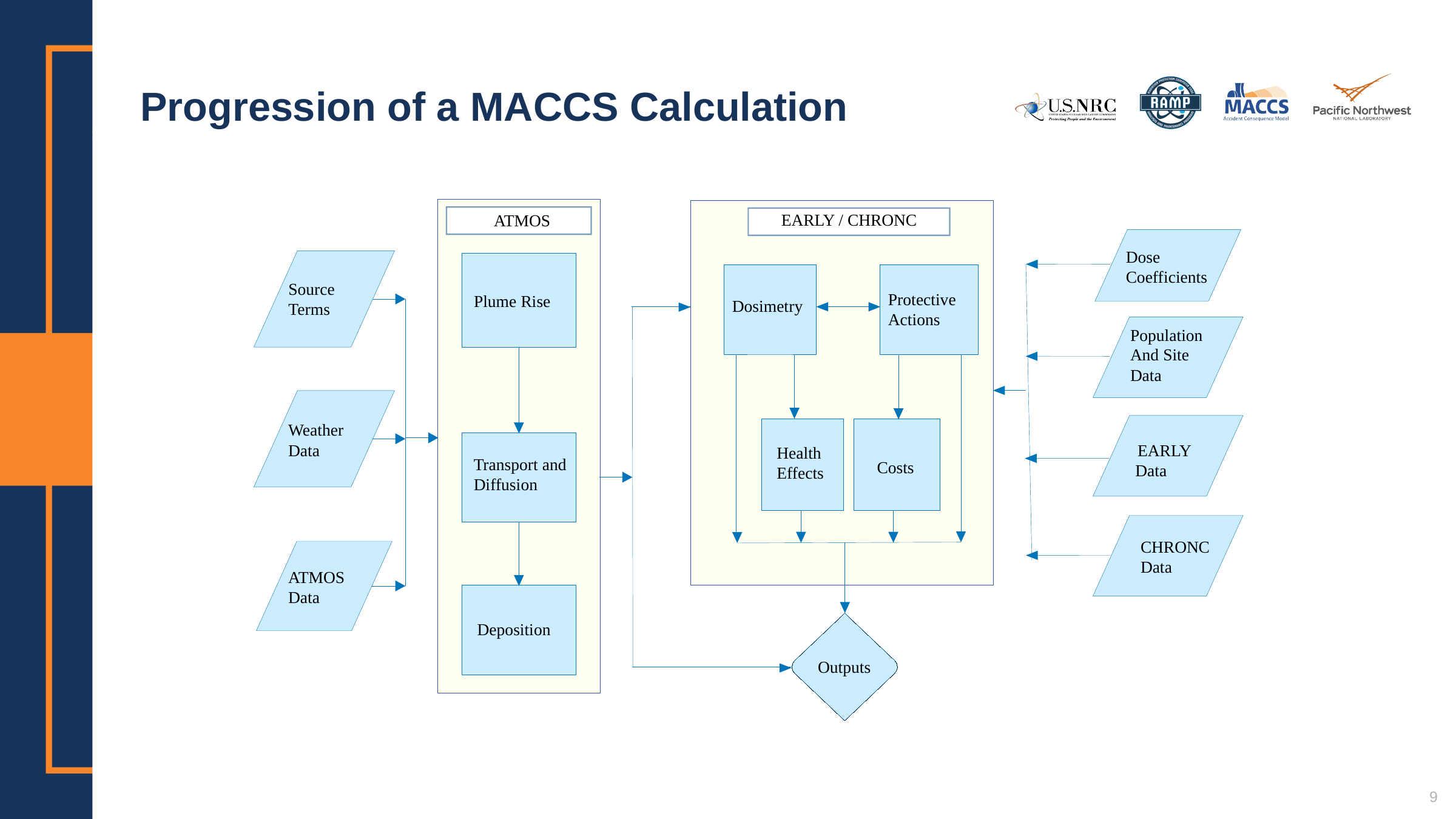

# Progression of a MACCS Calculation

EARLY / CHRONC

ATMOS

Dose
Coefficients

Source Terms
Protective Actions
Plume Rise

Dosimetry

Population
And Site Data

Weather Data

EARLY
Data
Health
Effects

Transport and Diffusion
Costs

CHRONC
Data

ATMOS Data

Deposition
Outputs

9